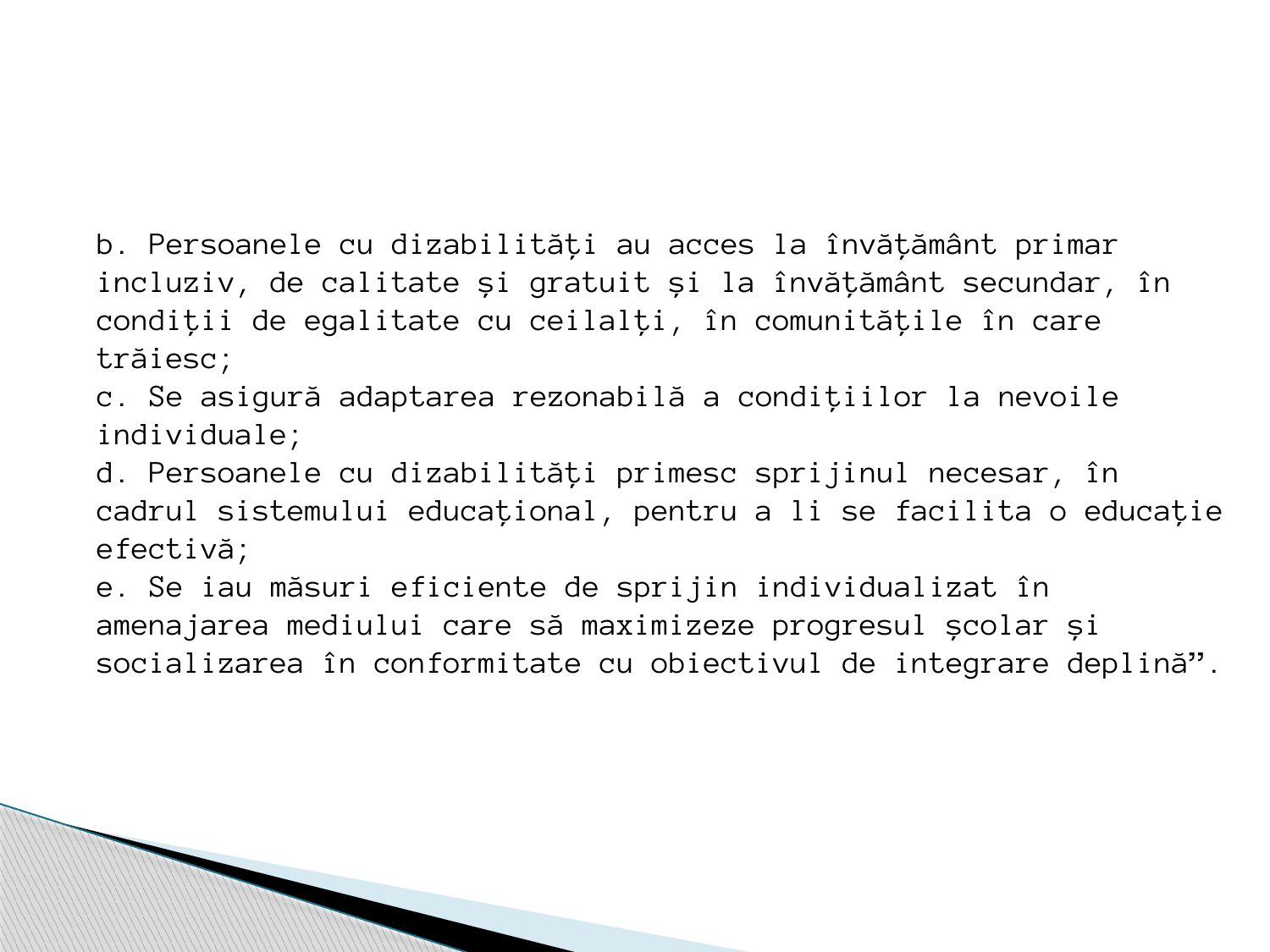

b. Persoanele cu dizabilități au acces la învățământ primar incluziv, de calitate și gratuit și la învățământ secundar, în condiții de egalitate cu ceilalți, în comunitățile în care trăiesc;
c. Se asigură adaptarea rezonabilă a condițiilor la nevoile individuale;
d. Persoanele cu dizabilități primesc sprijinul necesar, în cadrul sistemului educațional, pentru a li se facilita o educație efectivă;
e. Se iau măsuri eficiente de sprijin individualizat în amenajarea mediului care să maximizeze progresul școlar și socializarea în conformitate cu obiectivul de integrare deplină”.